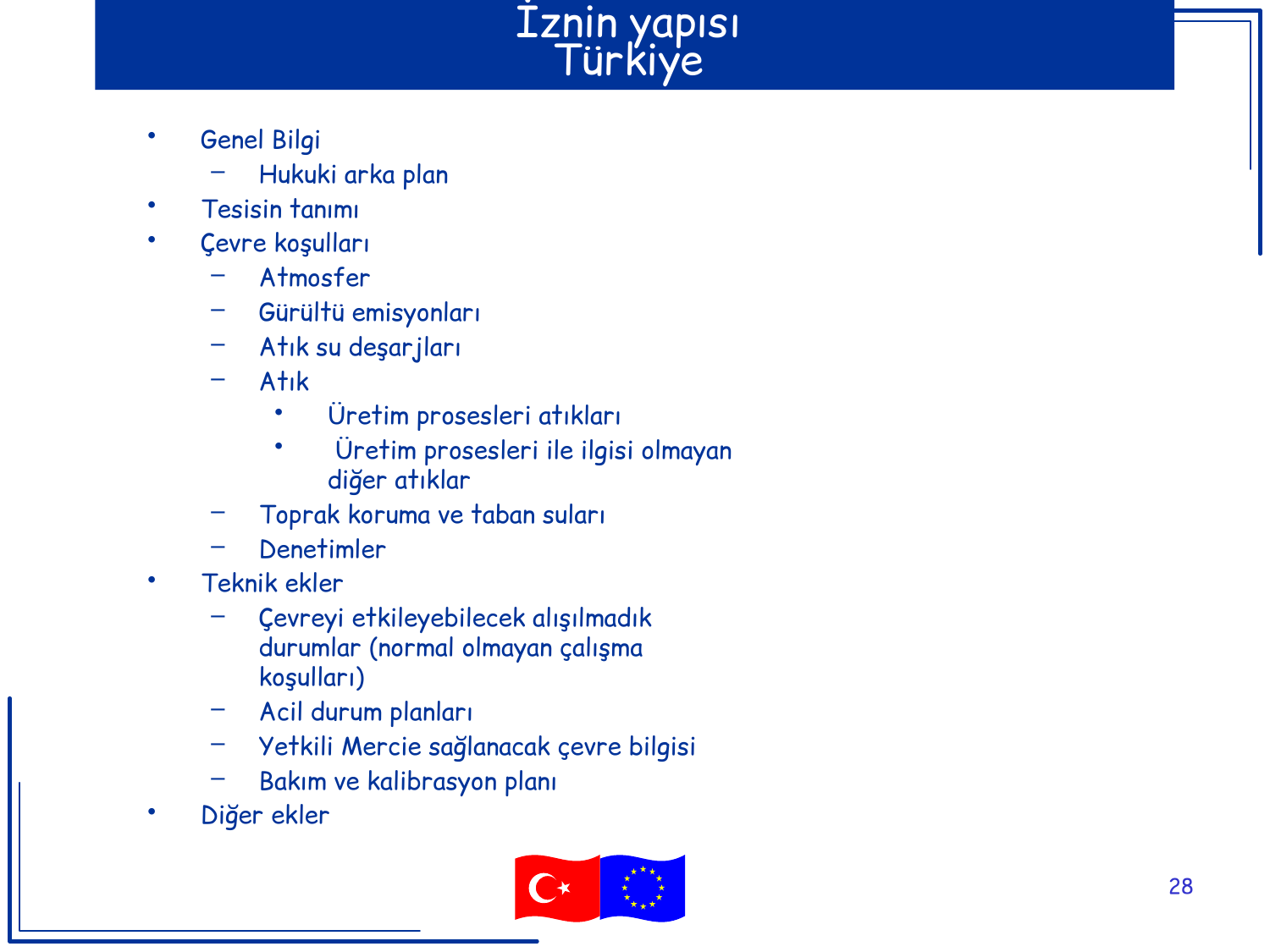

# İznin yapısı Türkiye
Genel Bilgi
Hukuki arka plan
Tesisin tanımı
Çevre koşulları
Atmosfer
Gürültü emisyonları
Atık su deşarjları
Atık
Üretim prosesleri atıkları
 Üretim prosesleri ile ilgisi olmayan diğer atıklar
Toprak koruma ve taban suları
Denetimler
Teknik ekler
Çevreyi etkileyebilecek alışılmadık durumlar (normal olmayan çalışma koşulları)
Acil durum planları
Yetkili Mercie sağlanacak çevre bilgisi
Bakım ve kalibrasyon planı
Diğer ekler

28